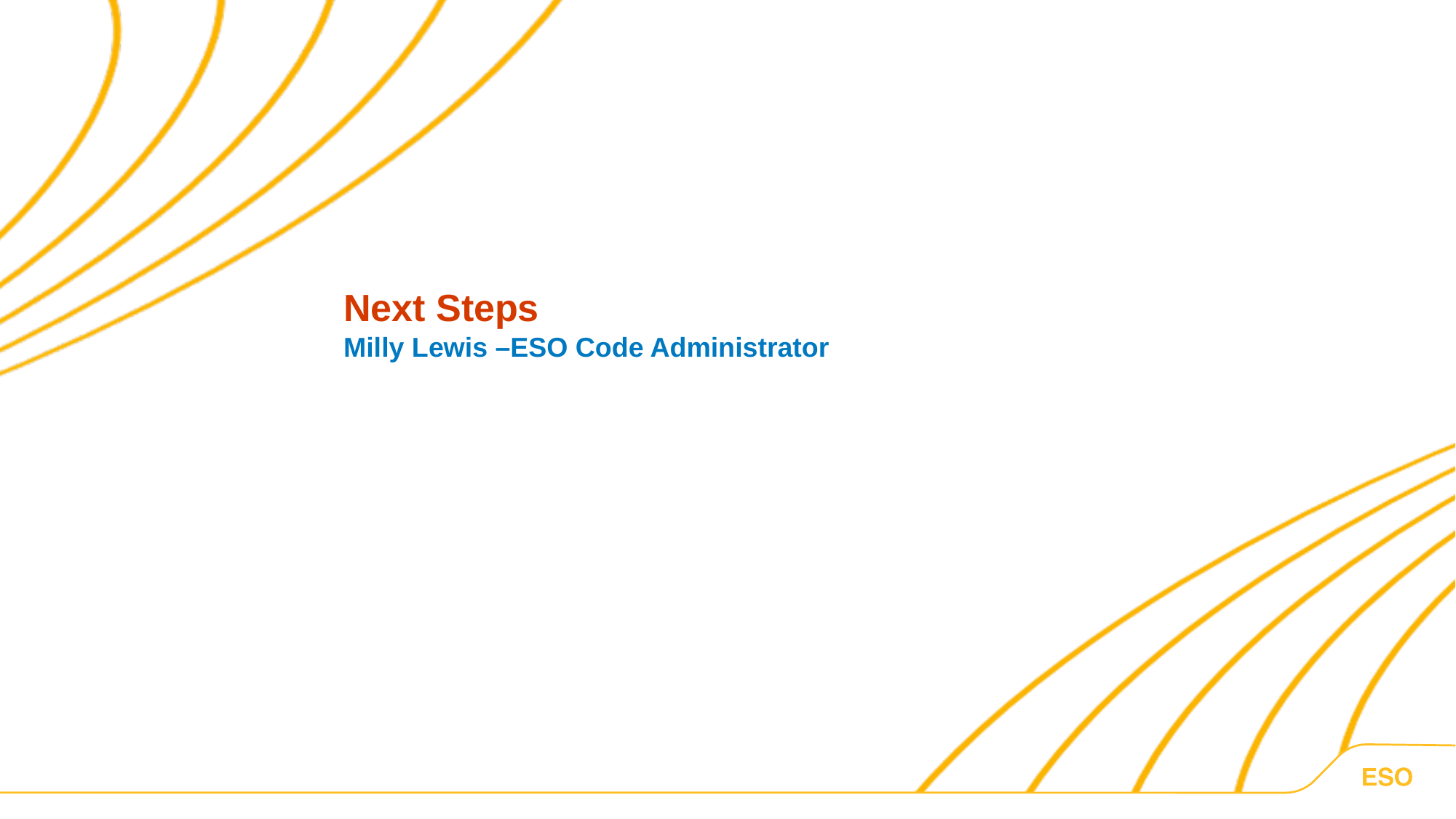

Next Steps
Milly Lewis –ESO Code Administrator